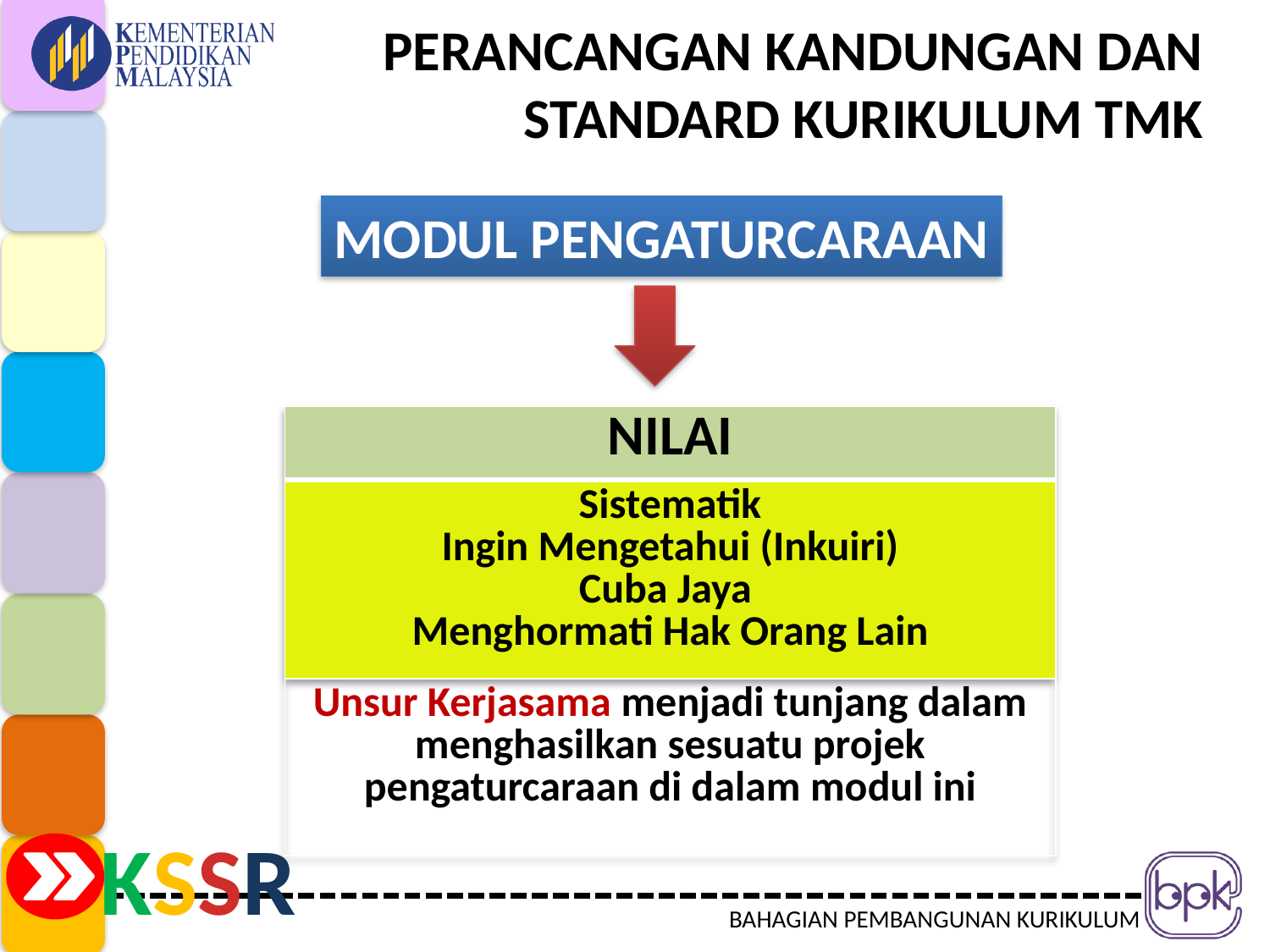

PERANCANGAN KANDUNGAN DAN STANDARD KURIKULUM TMK
MODUL PENGATURCARAAN

| NILAI |
| --- |
| Sistematik Ingin Mengetahui (Inkuiri) Cuba Jaya Menghormati Hak Orang Lain |
| Unsur Kerjasama menjadi tunjang dalam menghasilkan sesuatu projek pengaturcaraan di dalam modul ini |